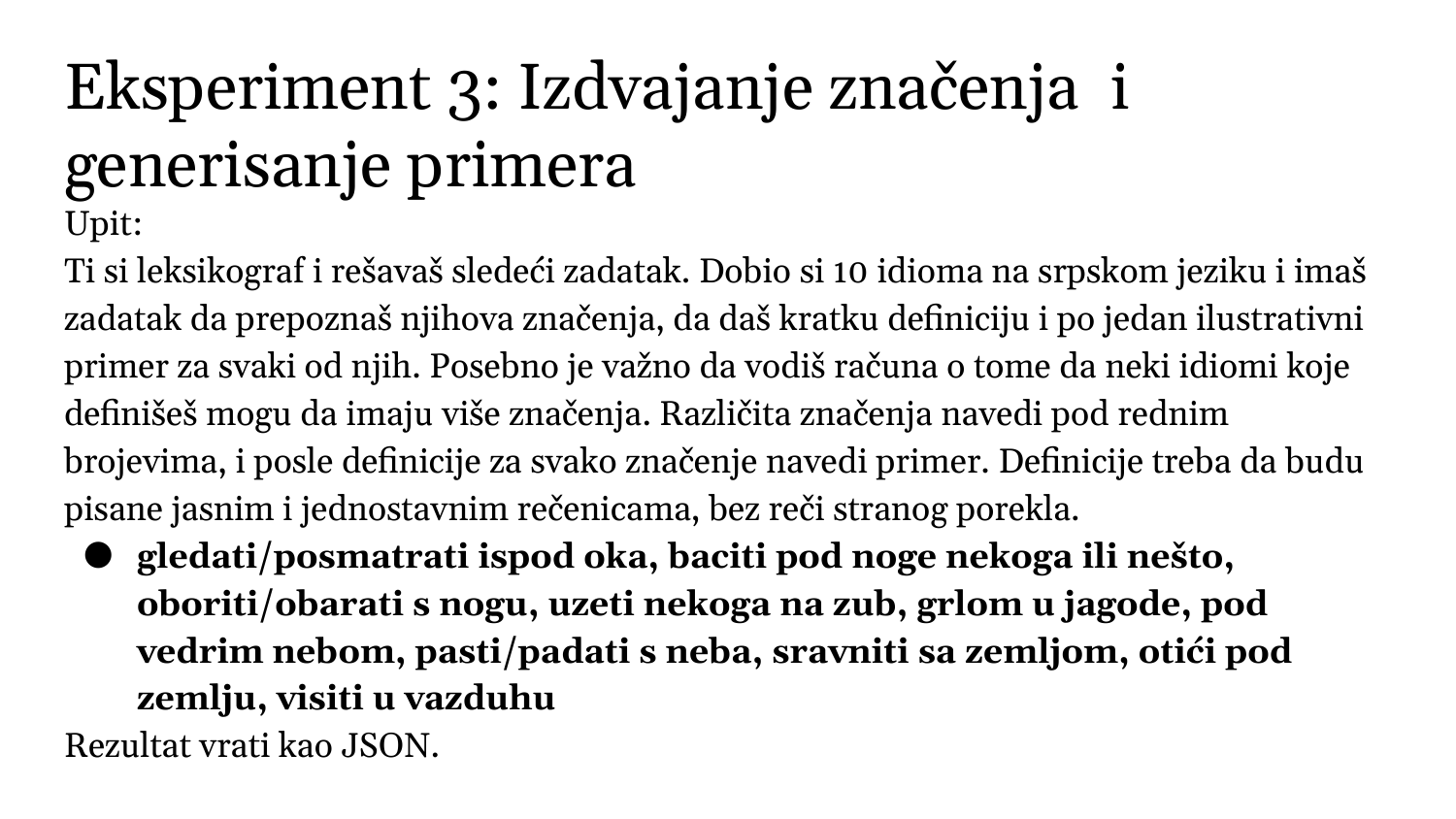

# Eksperiment 3: Izdvajanje značenja  i generisanje primera
Upit:
Ti si leksikograf i rešavaš sledeći zadatak. Dobio si 10 idioma na srpskom jeziku i imaš zadatak da prepoznaš njihova značenja, da daš kratku definiciju i po jedan ilustrativni primer za svaki od njih. Posebno je važno da vodiš računa o tome da neki idiomi koje definišeš mogu da imaju više značenja. Različita značenja navedi pod rednim brojevima, i posle definicije za svako značenje navedi primer. Definicije treba da budu pisane jasnim i jednostavnim rečenicama, bez reči stranog porekla.
gledati/posmatrati ispod oka, baciti pod noge nekoga ili nešto, oboriti/obarati s nogu, uzeti nekoga na zub, grlom u jagode, pod vedrim nebom, pasti/padati s neba, sravniti sa zemljom, otići pod zemlju, visiti u vazduhu
Rezultat vrati kao JSON.